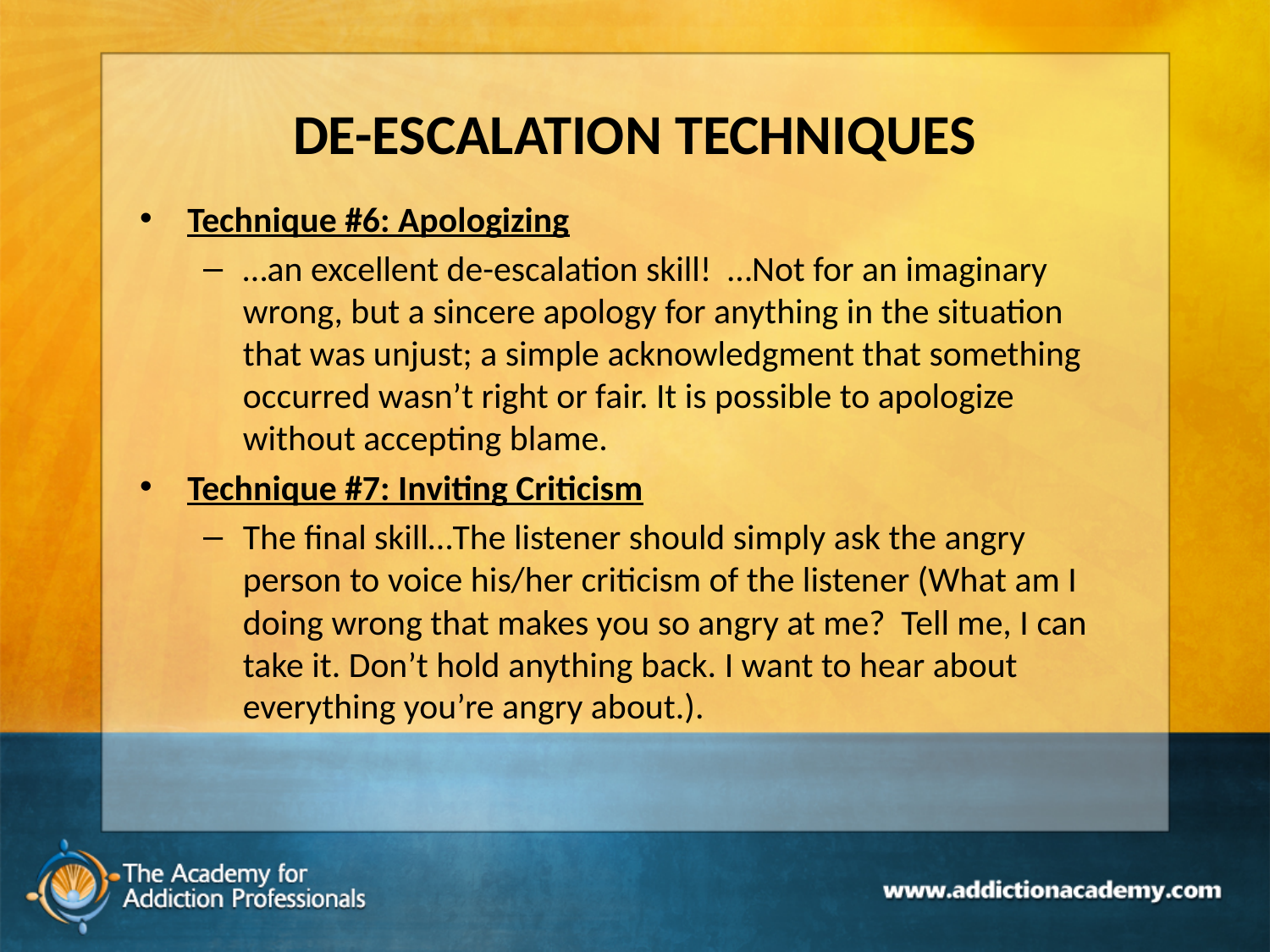

# DE-ESCALATION TECHNIQUES
Technique #6: Apologizing
…an excellent de-escalation skill!  …Not for an imaginary wrong, but a sincere apology for anything in the situation that was unjust; a simple acknowledgment that something occurred wasn’t right or fair. It is possible to apologize without accepting blame.
Technique #7: Inviting Criticism
The final skill…The listener should simply ask the angry person to voice his/her criticism of the listener (What am I doing wrong that makes you so angry at me?  Tell me, I can take it. Don’t hold anything back. I want to hear about everything you’re angry about.).